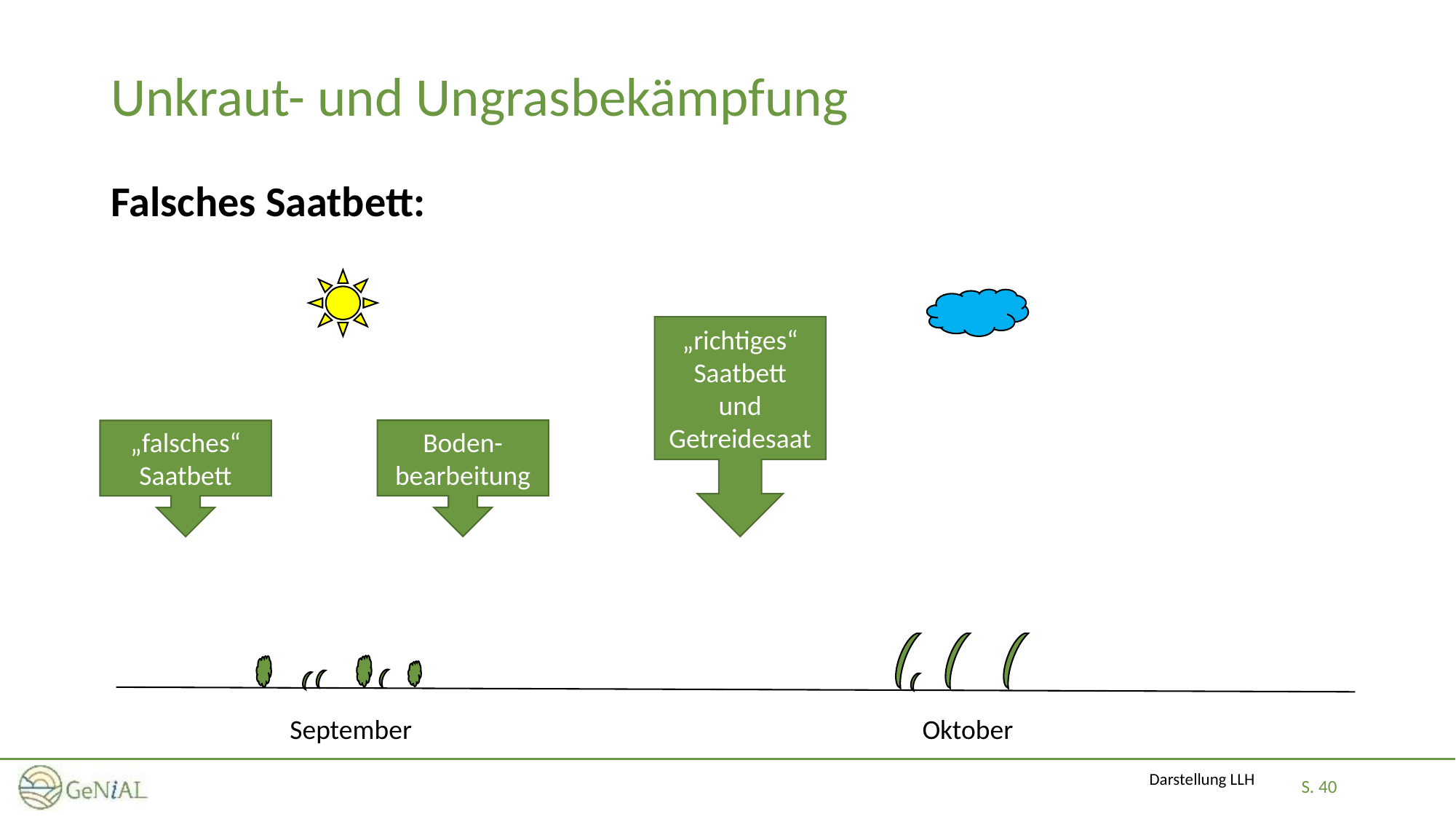

# Unkraut- und Ungrasbekämpfung
Falsches Saatbett:

„richtiges“ Saatbett
und Getreidesaat
Boden-bearbeitung
„falsches“ Saatbett

September
Oktober
Darstellung LLH